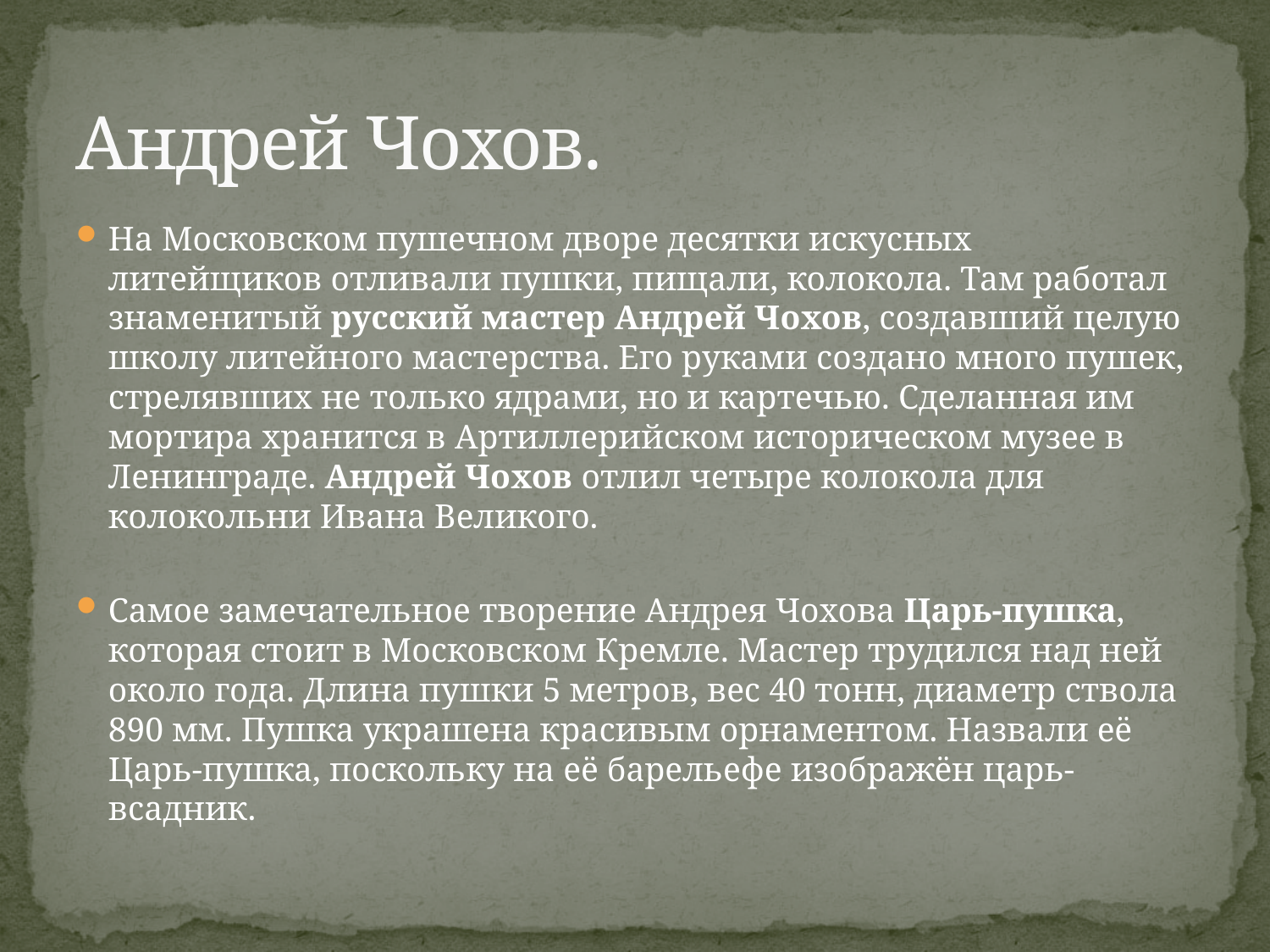

# Андрей Чохов.
На Московском пушечном дворе десятки искусных литейщиков отливали пушки, пищали, колокола. Там работал знаменитый русский мастер Андрей Чохов, создавший целую школу литейного мастерства. Его руками создано много пушек, стрелявших не только ядрами, но и картечью. Сделанная им мортира хранится в Артиллерийском историческом музее в Ленинграде. Андрей Чохов отлил четыре колокола для колокольни Ивана Великого.

Самое замечательное творение Андрея Чохова Царь-пушка, которая стоит в Московском Кремле. Мастер трудился над ней около года. Длина пушки 5 метров, вес 40 тонн, диаметр ствола 890 мм. Пушка украшена красивым орнаментом. Назвали её Царь-пушка, поскольку на её барельефе изображён царь-всадник.